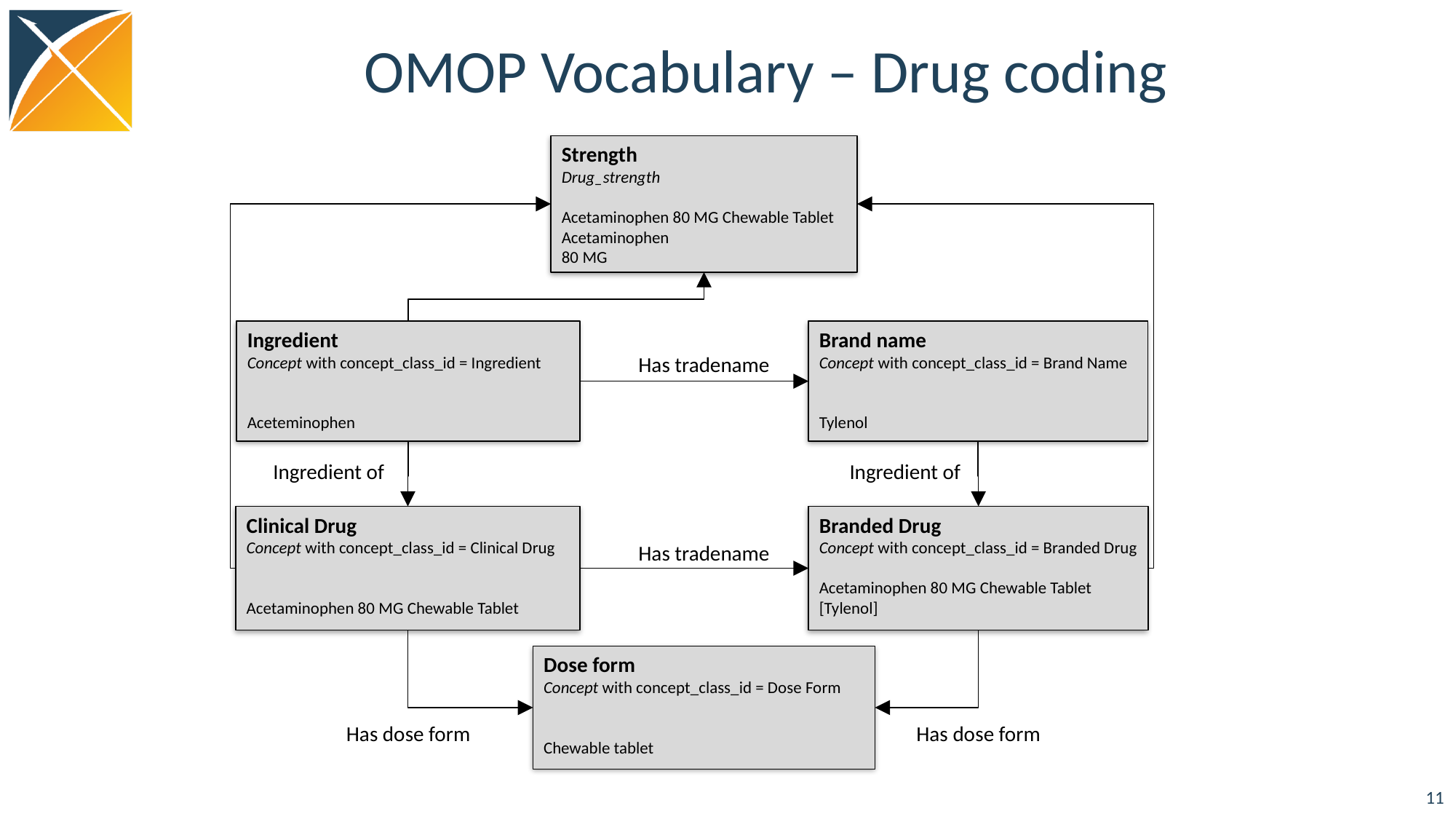

# OMOP Vocabulary – Drug coding
Strength
Drug_strength

Acetaminophen 80 MG Chewable Tablet
Acetaminophen
80 MG
Ingredient
Concept with concept_class_id = Ingredient

Aceteminophen
Brand name
Concept with concept_class_id = Brand Name

Tylenol
Has tradename
Ingredient of
Ingredient of
Clinical Drug
Concept with concept_class_id = Clinical Drug

Acetaminophen 80 MG Chewable Tablet

Branded Drug
Concept with concept_class_id = Branded Drug

Acetaminophen 80 MG Chewable Tablet [Tylenol]
Has tradename
Dose form
Concept with concept_class_id = Dose Form

Chewable tablet

Has dose form
Has dose form

11